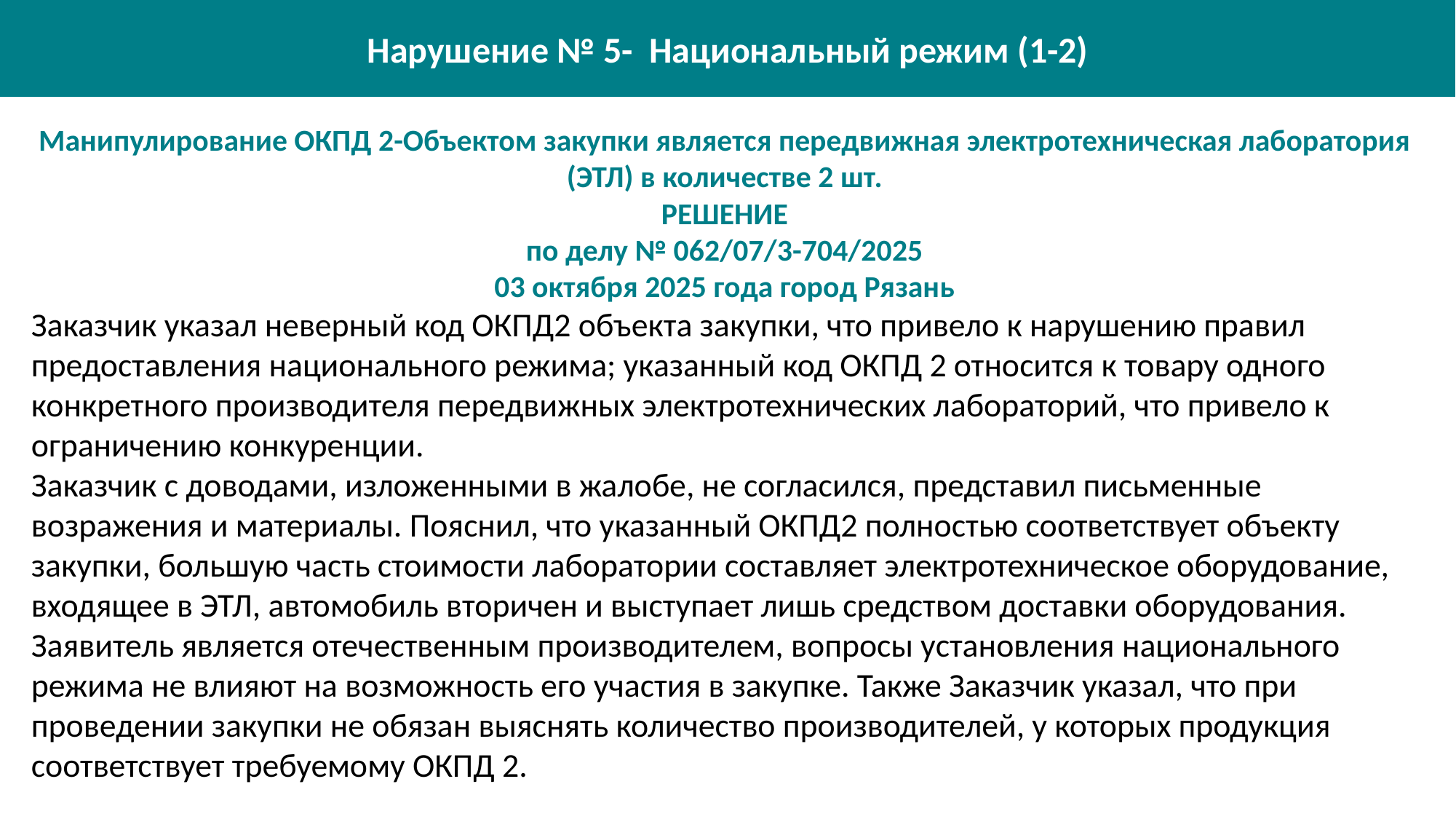

Нарушение № 5-  Национальный режим (1-2)

Манипулирование ОКПД 2-Объектом закупки является передвижная электротехническая лаборатория (ЭТЛ) в количестве 2 шт.
РЕШЕНИЕ
по делу № 062/07/3-704/2025
03 октября 2025 года город Рязань
Заказчик указал неверный код ОКПД2 объекта закупки, что привело к нарушению правил предоставления национального режима; указанный код ОКПД 2 относится к товару одного конкретного производителя передвижных электротехнических лабораторий, что привело к ограничению конкуренции.
Заказчик с доводами, изложенными в жалобе, не согласился, представил письменные возражения и материалы. Пояснил, что указанный ОКПД2 полностью соответствует объекту закупки, большую часть стоимости лаборатории составляет электротехническое оборудование, входящее в ЭТЛ, автомобиль вторичен и выступает лишь средством доставки оборудования. Заявитель является отечественным производителем, вопросы установления национального режима не влияют на возможность его участия в закупке. Также Заказчик указал, что при проведении закупки не обязан выяснять количество производителей, у которых продукция соответствует требуемому ОКПД 2.